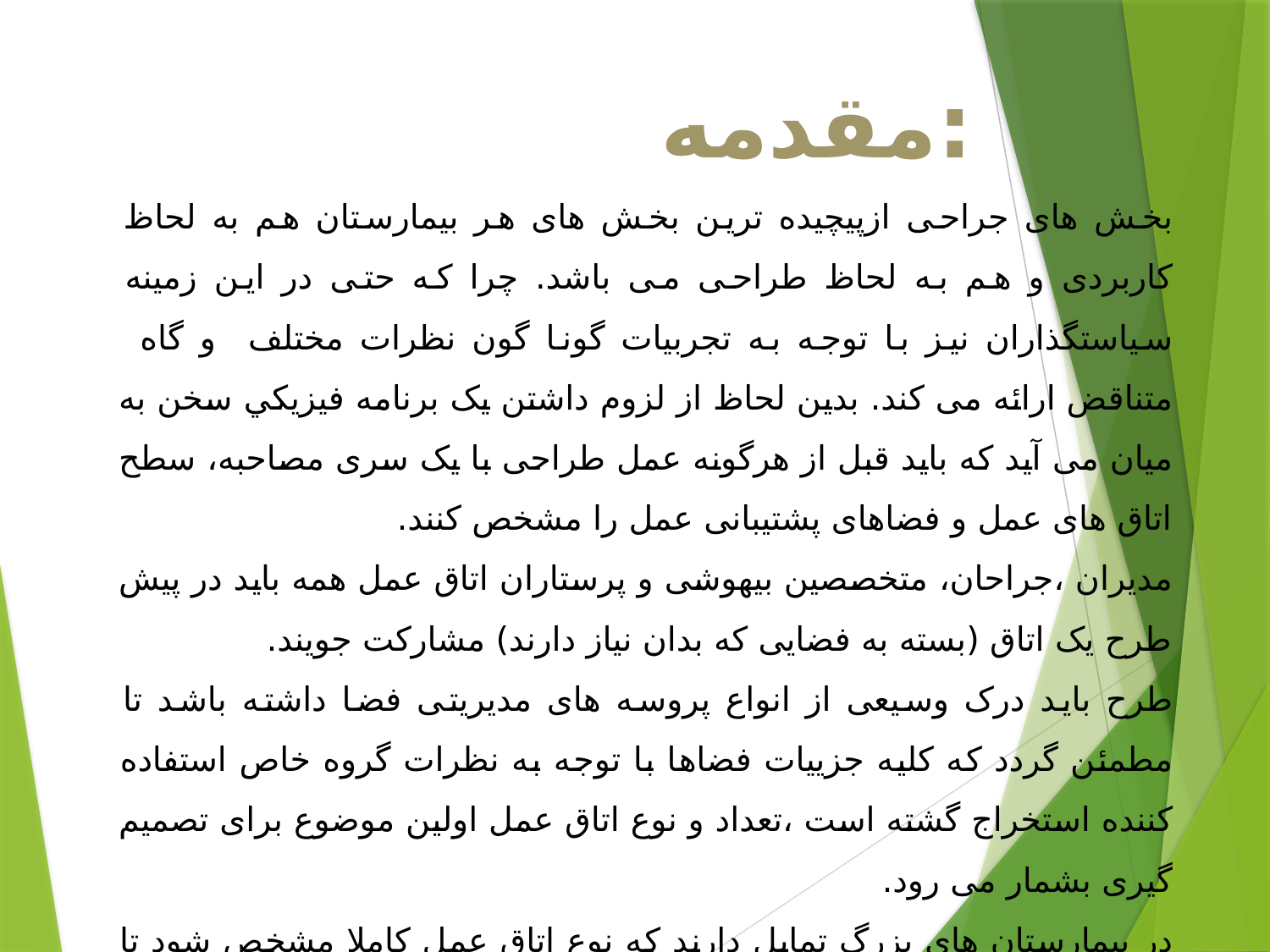

# :مقدمه
بخش های جراحی ازپيچيده ترين بخش های هر بيمارستان هم به لحاظ کاربردی و هم به لحاظ طراحی می باشد. چرا که حتی در اين زمينه سياستگذاران نيز با توجه به تجربيات گونا گون نظرات مختلف  و گاه  متناقض ارائه می کند. بدين لحاظ از لزوم داشتن يک برنامه فيزيکي سخن به ميان می آيد که بايد قبل از هرگونه عمل طراحی با يک سری مصاحبه، سطح اتاق های عمل و فضاهای پشتيبانی عمل را مشخص کنند.
مدیران ،جراحان، متخصصین بیهوشی و پرستاران اتاق عمل همه باید در پیش طرح یک اتاق (بسته به فضایی که بدان نیاز دارند) مشارکت جویند.
طرح باید درک وسیعی از انواع پروسه های مدیریتی فضا داشته باشد تا مطمئن گردد که کلیه جزییات فضاها با توجه به نظرات گروه خاص استفاده کننده استخراج گشته است ،تعداد و نوع اتاق عمل اولین موضوع برای تصمیم گیری بشمار می رود.
در بیمارستان های بزرگ تمایل دارند که نوع اتاق عمل کاملا مشخص شود تا جزییات مورد نیاز هر اتاق کاملا پیش بینی گردد.